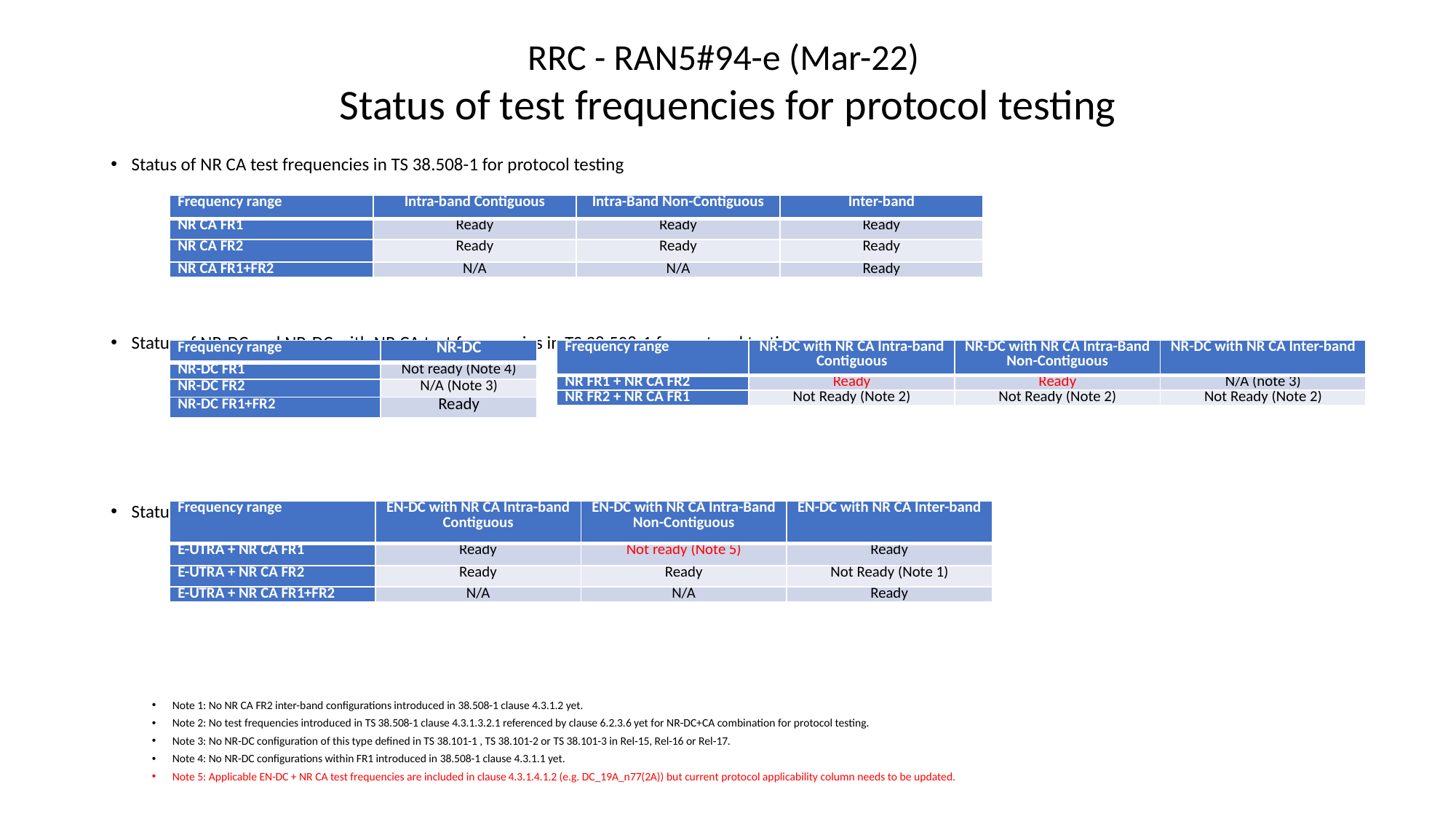

# RRC - RAN5#94-e (Mar-22) Status of test frequencies for protocol testing
Status of NR CA test frequencies in TS 38.508-1 for protocol testing

Status of NR-DC and NR-DC with NR CA test frequencies in TS 38.508-1 for protocol testing

Status of EN-DC with NR CA test frequencies in TS 38.508-1 for protocol testing

Note 1: No NR CA FR2 inter-band configurations introduced in 38.508-1 clause 4.3.1.2 yet.
Note 2: No test frequencies introduced in TS 38.508-1 clause 4.3.1.3.2.1 referenced by clause 6.2.3.6 yet for NR-DC+CA combination for protocol testing.
Note 3: No NR-DC configuration of this type defined in TS 38.101-1 , TS 38.101-2 or TS 38.101-3 in Rel-15, Rel-16 or Rel-17.
Note 4: No NR-DC configurations within FR1 introduced in 38.508-1 clause 4.3.1.1 yet.
Note 5: Applicable EN-DC + NR CA test frequencies are included in clause 4.3.1.4.1.2 (e.g. DC_19A_n77(2A)) but current protocol applicability column needs to be updated.

| Frequency range | Intra-band Contiguous | Intra-Band Non-Contiguous | Inter-band |
| --- | --- | --- | --- |
| NR CA FR1 | Ready | Ready | Ready |
| NR CA FR2 | Ready | Ready | Ready |
| NR CA FR1+FR2 | N/A | N/A | Ready |
| Frequency range | NR-DC with NR CA Intra-band Contiguous | NR-DC with NR CA Intra-Band Non-Contiguous | NR-DC with NR CA Inter-band |
| --- | --- | --- | --- |
| NR FR1 + NR CA FR2 | Ready | Ready | N/A (note 3) |
| NR FR2 + NR CA FR1 | Not Ready (Note 2) | Not Ready (Note 2) | Not Ready (Note 2) |
| Frequency range | NR-DC |
| --- | --- |
| NR-DC FR1 | Not ready (Note 4) |
| NR-DC FR2 | N/A (Note 3) |
| NR-DC FR1+FR2 | Ready |
| Frequency range | EN-DC with NR CA Intra-band Contiguous | EN-DC with NR CA Intra-Band Non-Contiguous | EN-DC with NR CA Inter-band |
| --- | --- | --- | --- |
| E-UTRA + NR CA FR1 | Ready | Not ready (Note 5) | Ready |
| E-UTRA + NR CA FR2 | Ready | Ready | Not Ready (Note 1) |
| E-UTRA + NR CA FR1+FR2 | N/A | N/A | Ready |